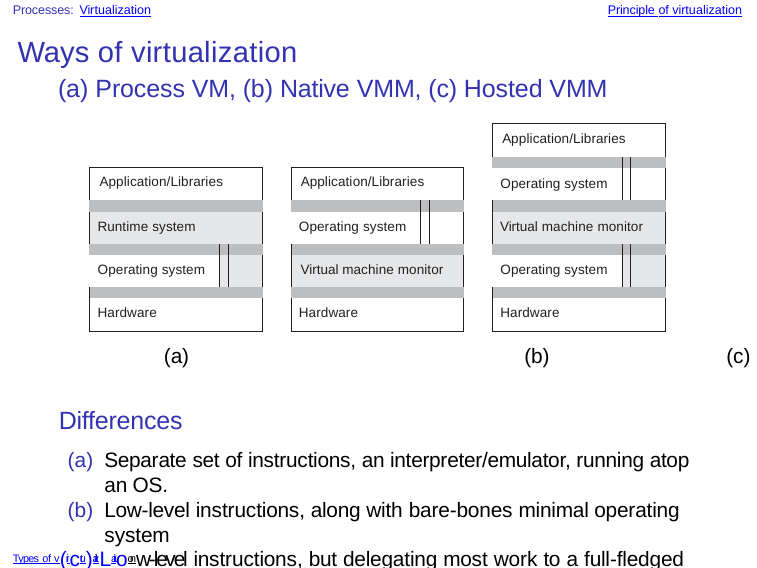

Processes: Virtualization
Principle of virtualization
Ways of virtualization
(a) Process VM, (b) Native VMM, (c) Hosted VMM
| Application/Libraries |  |  |
| --- | --- | --- |
| Operating system |  |  |
| Virtual machine monitor |  |  |
| Operating system |  |  |
| Hardware |  |  |
| Application/Libraries |  |  |
| --- | --- | --- |
| Runtime system |  |  |
| Operating system |  |  |
| Hardware |  |  |
| Application/Libraries |  |  |
| --- | --- | --- |
| Operating system |  |  |
| Virtual machine monitor |  |  |
| Hardware |  |  |
(a)	(b)	(c)

Differences
Separate set of instructions, an interpreter/emulator, running atop  an OS.
Low-level instructions, along with bare-bones minimal operating  system
Types of v(irctu)alizLatioonw-level instructions, but delegating most work to a full-fledged 18 / 47